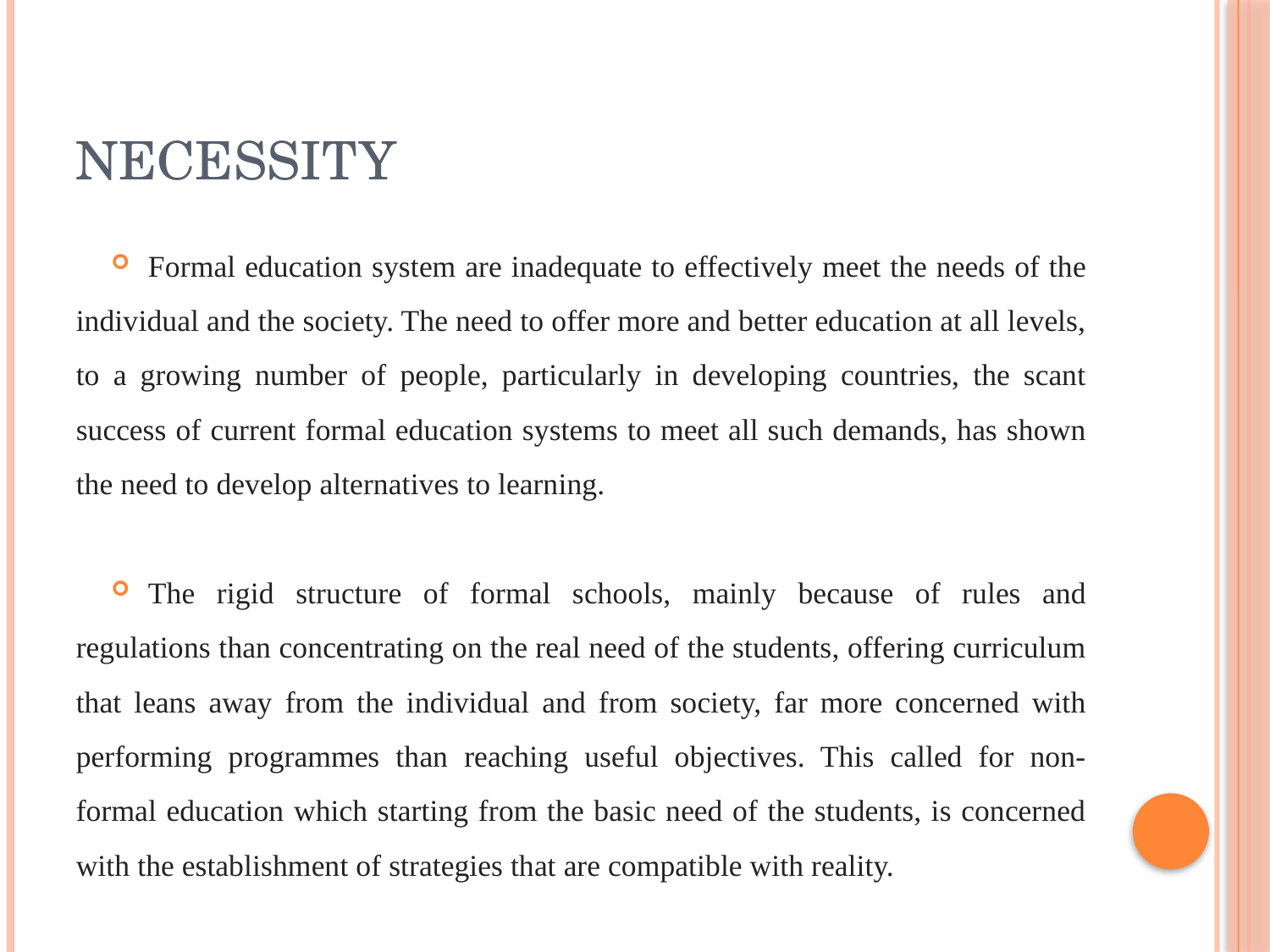

# Necessity
Formal education system are inadequate to effectively meet the needs of the individual and the society. The need to offer more and better education at all levels, to a growing number of people, particularly in developing countries, the scant success of current formal education systems to meet all such demands, has shown the need to develop alternatives to learning.

The rigid structure of formal schools, mainly because of rules and regulations than concentrating on the real need of the students, offering curriculum that leans away from the individual and from society, far more concerned with performing programmes than reaching useful objectives. This called for non-formal education which starting from the basic need of the students, is concerned with the establishment of strategies that are compatible with reality.